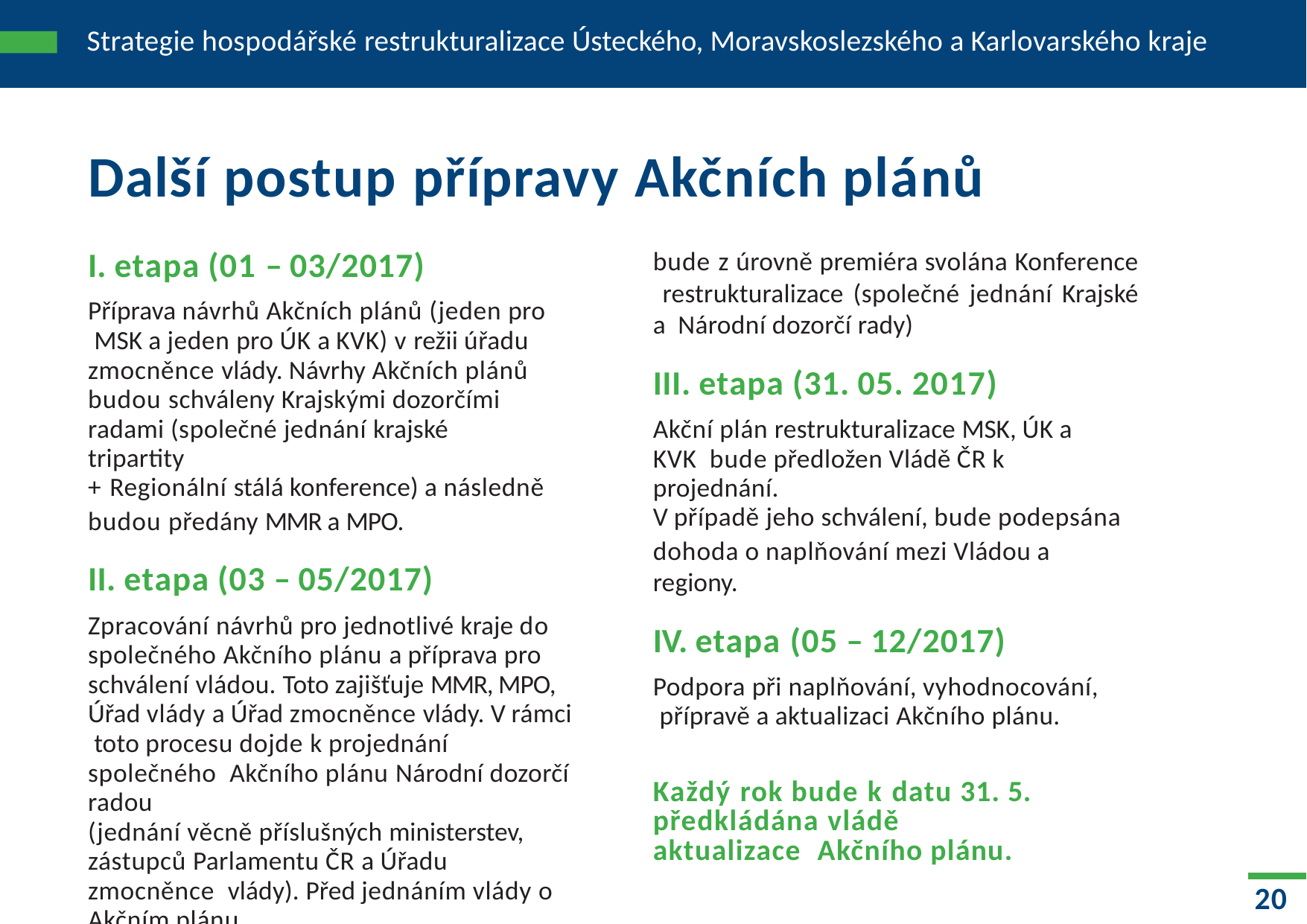

Strategie hospodářské restrukturalizace Ústeckého, Moravskoslezského a Karlovarského kraje

# Další postup přípravy Akčních plánů
I. etapa (01 – 03/2017)
Příprava návrhů Akčních plánů (jeden pro  MSK a jeden pro ÚK a KVK) v režii úřadu  zmocněnce vlády. Návrhy Akčních plánů  budou schváleny Krajskými dozorčími  radami (společné jednání krajské tripartity
+ Regionální stálá konference) a následně
budou předány MMR a MPO.
II. etapa (03 – 05/2017)
Zpracování návrhů pro jednotlivé kraje do  společného Akčního plánu a příprava pro  schválení vládou. Toto zajišťuje MMR, MPO,  Úřad vlády a Úřad zmocněnce vlády. V rámci  toto procesu dojde k projednání společného  Akčního plánu Národní dozorčí radou
(jednání věcně příslušných ministerstev,  zástupců Parlamentu ČR a Úřadu zmocněnce  vlády). Před jednáním vlády o Akčním plánu
bude z úrovně premiéra svolána Konference  restrukturalizace (společné jednání Krajské a  Národní dozorčí rady)
III. etapa (31. 05. 2017)
Akční plán restrukturalizace MSK, ÚK a KVK  bude předložen Vládě ČR k projednání.
V případě jeho schválení, bude podepsána
dohoda o naplňování mezi Vládou a regiony.
IV. etapa (05 – 12/2017)
Podpora při naplňování, vyhodnocování,  přípravě a aktualizaci Akčního plánu.

Každý rok bude k datu 31. 5.  předkládána vládě aktualizace  Akčního plánu.
20